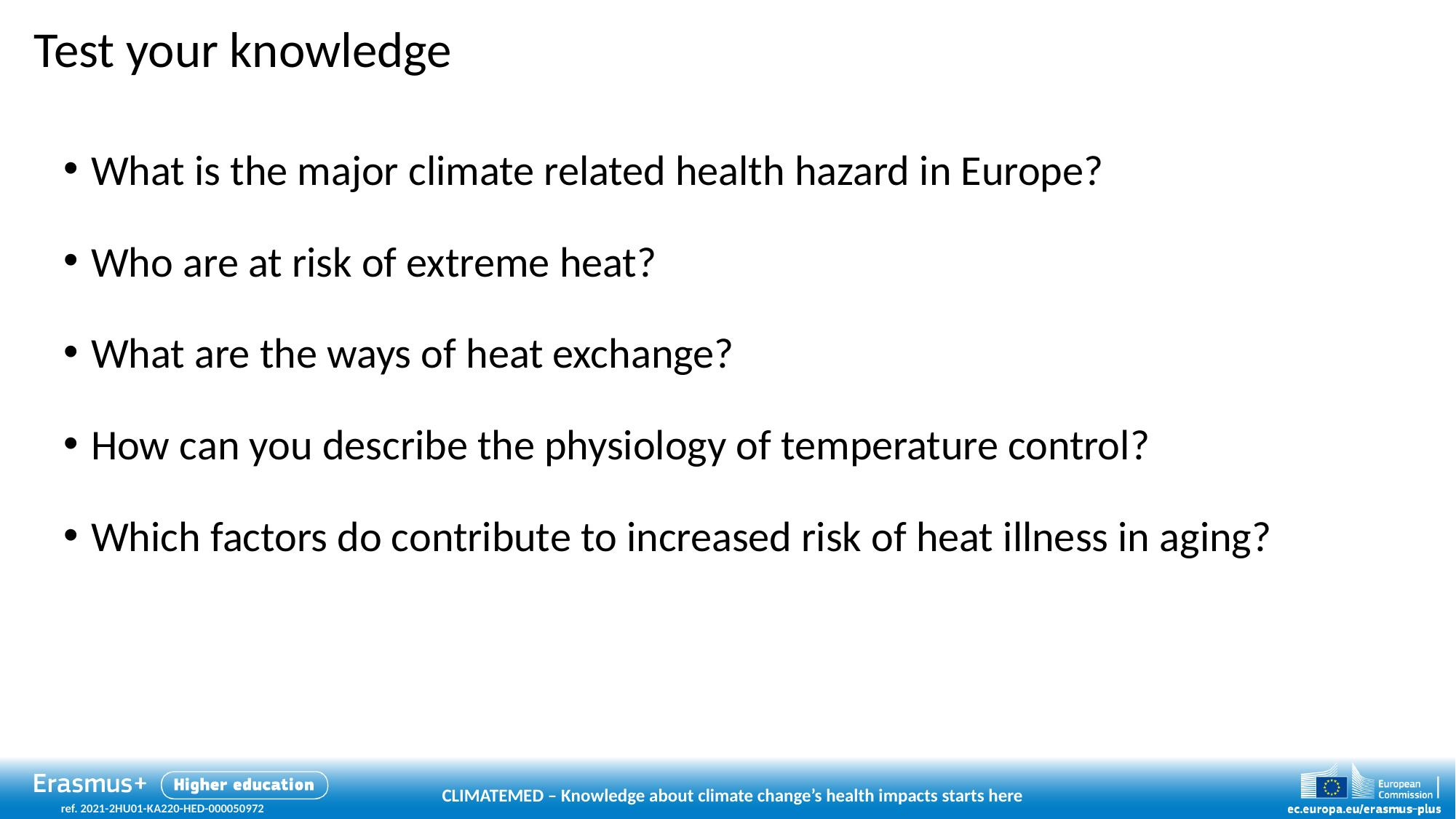

# Test your knowledge
What is the major climate related health hazard in Europe?
Who are at risk of extreme heat?
What are the ways of heat exchange?
How can you describe the physiology of temperature control?
Which factors do contribute to increased risk of heat illness in aging?